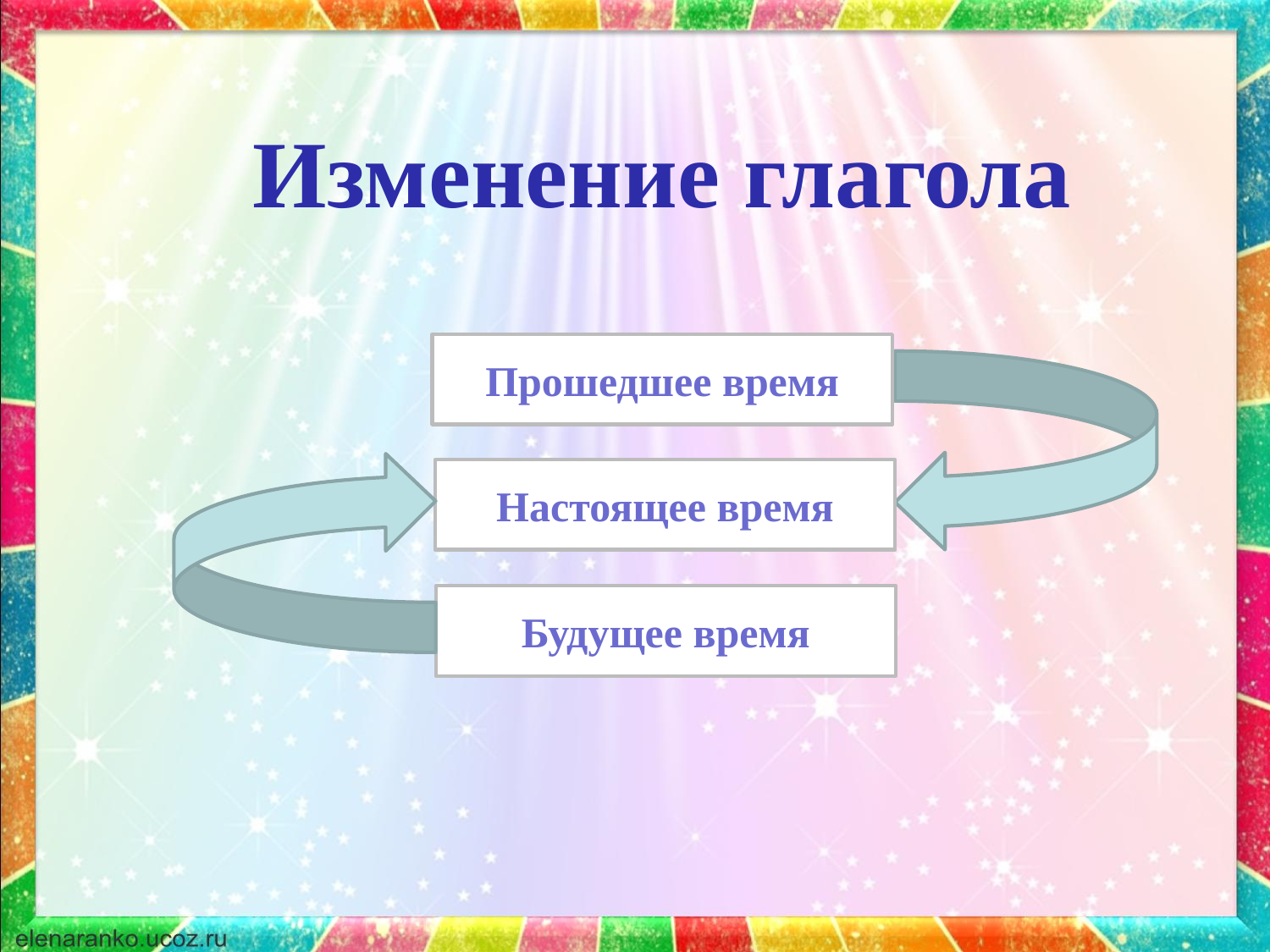

Изменение глагола

Прошедшее время

Настоящее время
Будущее время